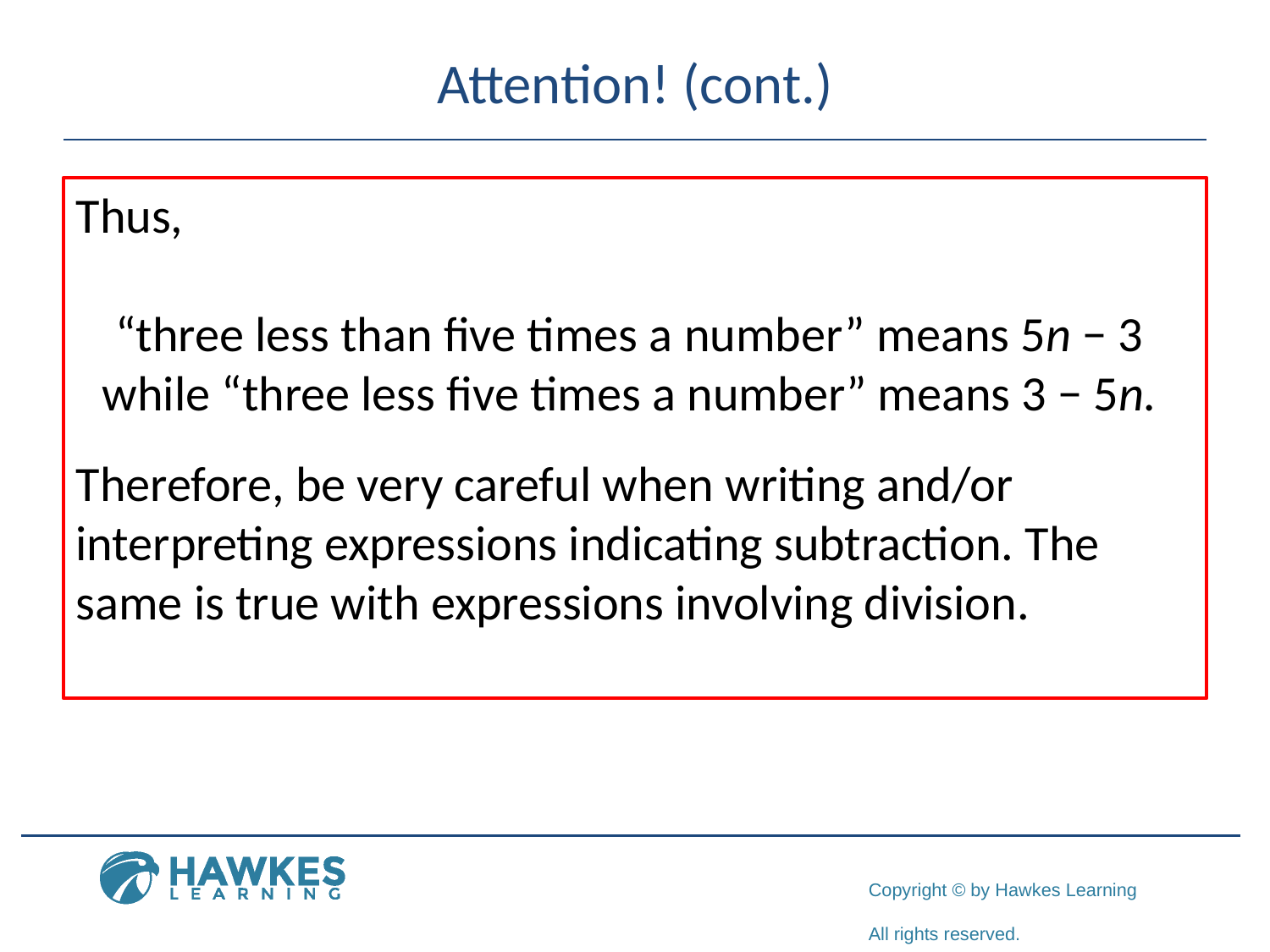

# Attention! (cont.)
Thus,

“three less than five times a number” means 5n − 3
while “three less five times a number” means 3 − 5n.

Therefore, be very careful when writing and/or
interpreting expressions indicating subtraction. The same is true with expressions involving division.